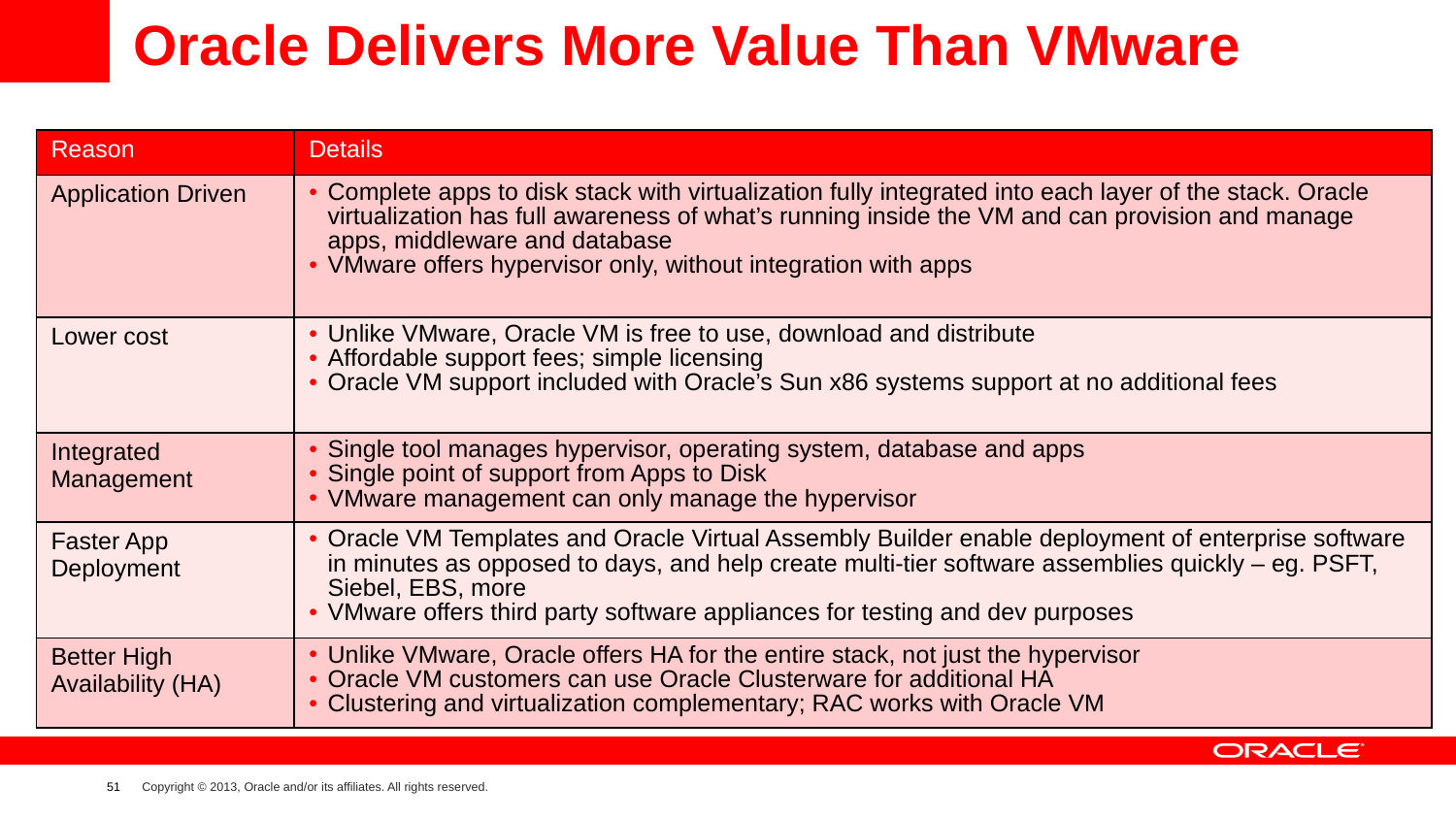

# Oracle Delivers More Value Than VMware
| Reason | Details |
| --- | --- |
| Application Driven | Complete apps to disk stack with virtualization fully integrated into each layer of the stack. Oracle virtualization has full awareness of what’s running inside the VM and can provision and manage apps, middleware and database VMware offers hypervisor only, without integration with apps |
| Lower cost | Unlike VMware, Oracle VM is free to use, download and distribute Affordable support fees; simple licensing Oracle VM support included with Oracle’s Sun x86 systems support at no additional fees |
| Integrated Management | Single tool manages hypervisor, operating system, database and apps Single point of support from Apps to Disk VMware management can only manage the hypervisor |
| Faster App Deployment | Oracle VM Templates and Oracle Virtual Assembly Builder enable deployment of enterprise software in minutes as opposed to days, and help create multi-tier software assemblies quickly – eg. PSFT, Siebel, EBS, more VMware offers third party software appliances for testing and dev purposes |
| Better High Availability (HA) | Unlike VMware, Oracle offers HA for the entire stack, not just the hypervisor Oracle VM customers can use Oracle Clusterware for additional HA Clustering and virtualization complementary; RAC works with Oracle VM |